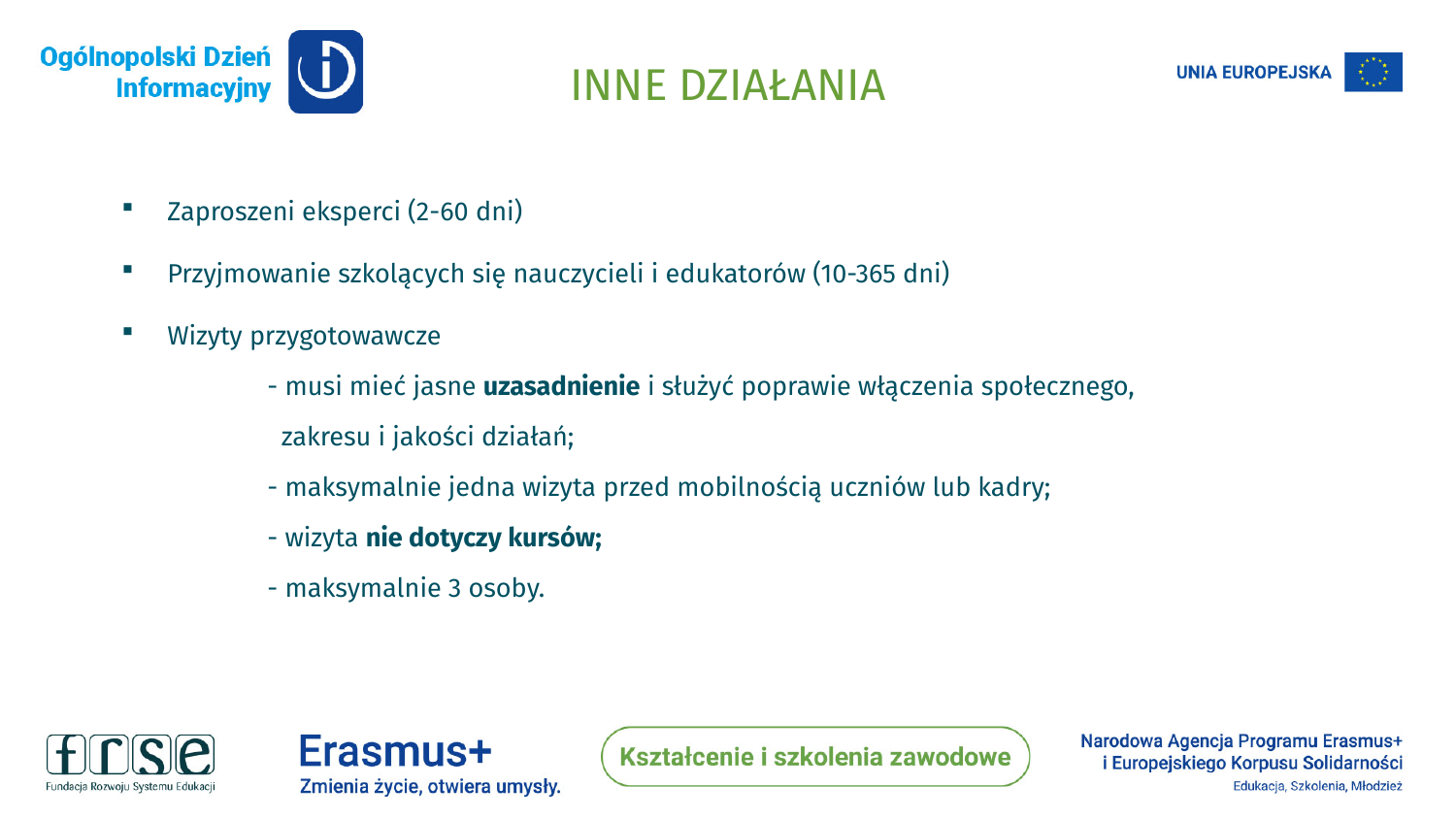

# Inne działania
Zaproszeni eksperci (2-60 dni)

Przyjmowanie szkolących się nauczycieli i edukatorów (10-365 dni)

Wizyty przygotowawcze
	- musi mieć jasne uzasadnienie i służyć poprawie włączenia społecznego, 	  	  zakresu i jakości działań;
	- maksymalnie jedna wizyta przed mobilnością uczniów lub kadry;
	- wizyta nie dotyczy kursów;
	- maksymalnie 3 osoby.